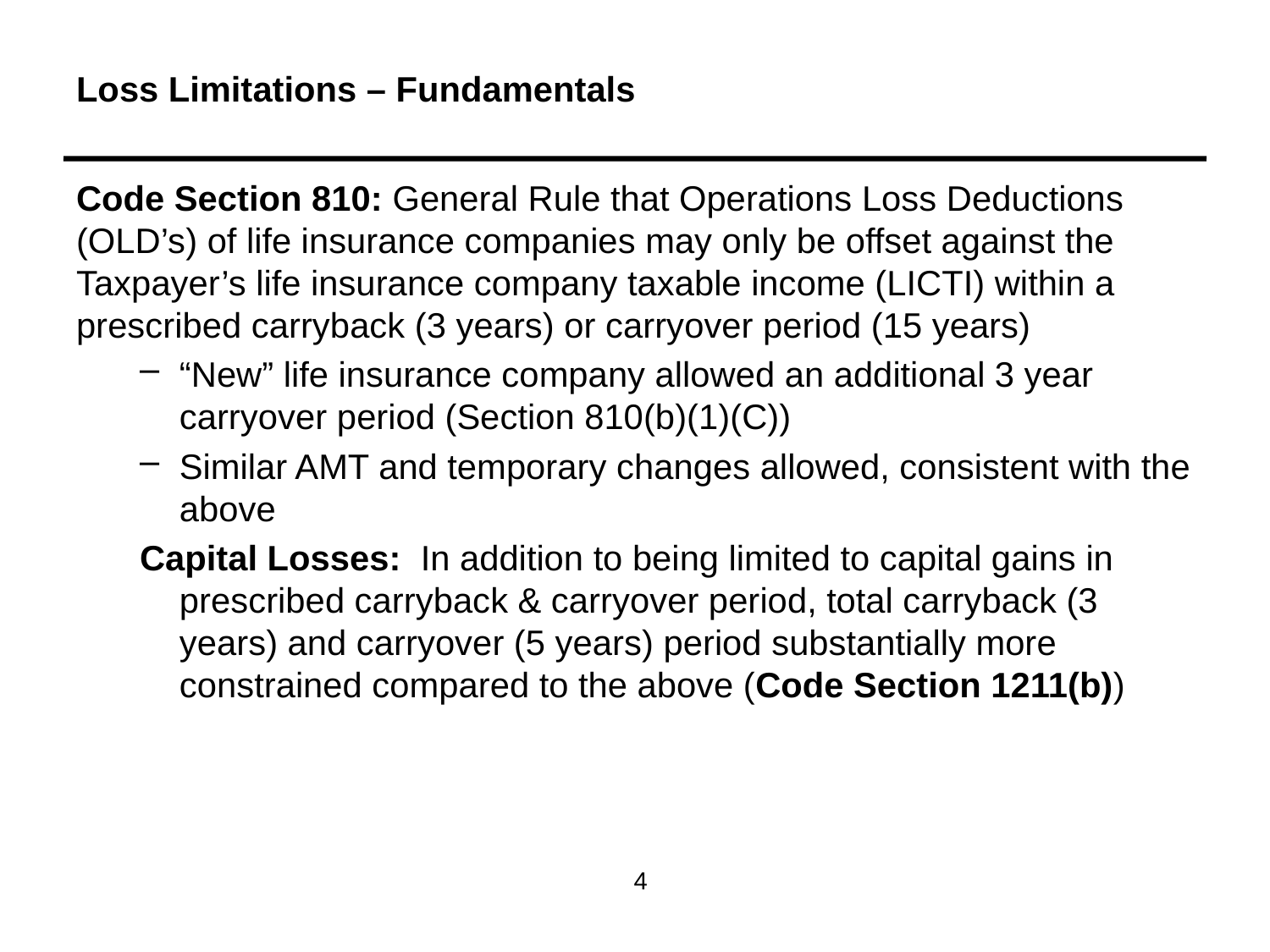

# Loss Limitations – Fundamentals
Code Section 810: General Rule that Operations Loss Deductions (OLD’s) of life insurance companies may only be offset against the Taxpayer’s life insurance company taxable income (LICTI) within a prescribed carryback (3 years) or carryover period (15 years)
“New” life insurance company allowed an additional 3 year carryover period (Section 810(b)(1)(C))
Similar AMT and temporary changes allowed, consistent with the above
Capital Losses:  In addition to being limited to capital gains in prescribed carryback & carryover period, total carryback (3 years) and carryover (5 years) period substantially more constrained compared to the above (Code Section 1211(b))

4